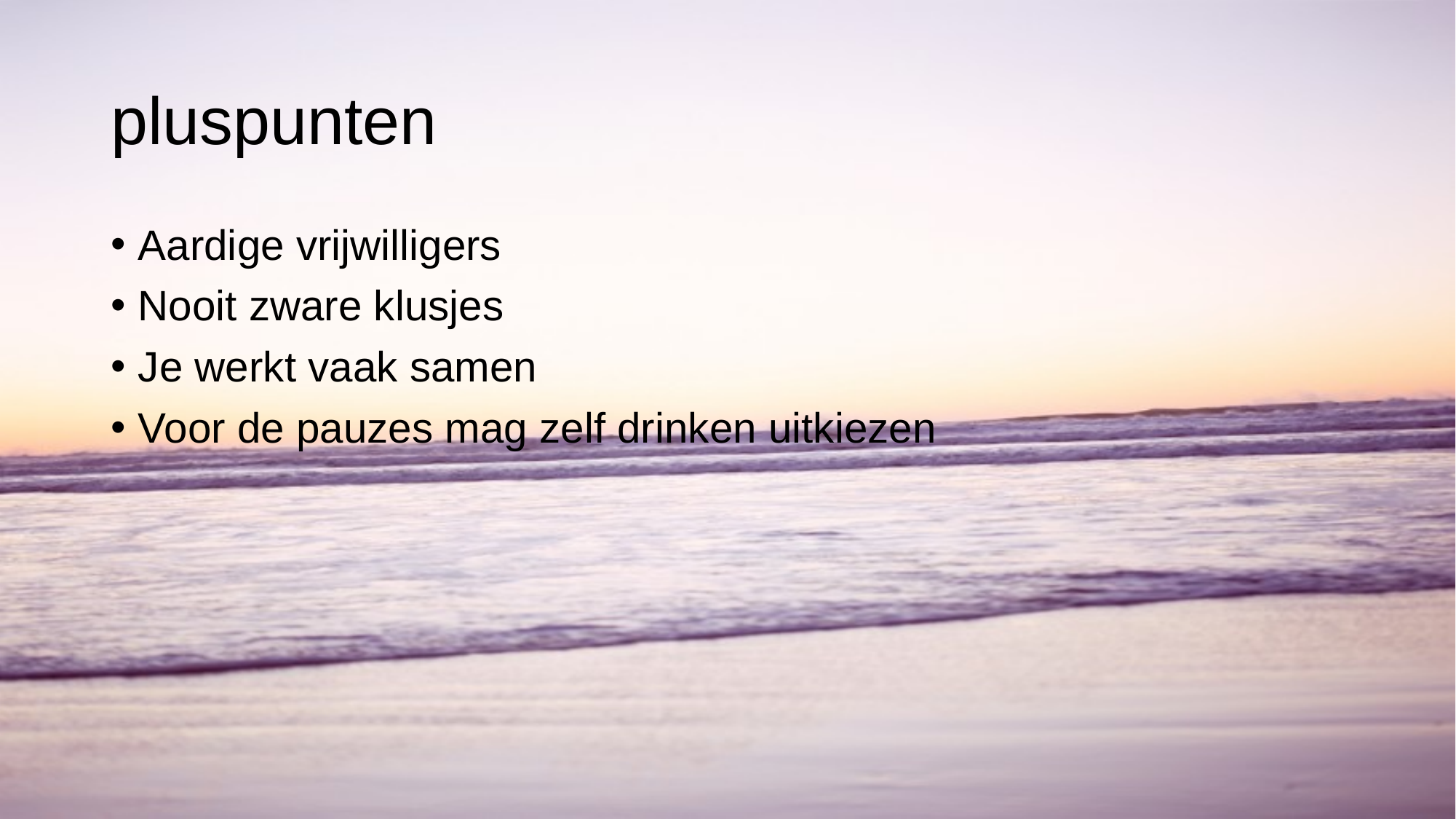

# pluspunten
Aardige vrijwilligers
Nooit zware klusjes
Je werkt vaak samen
Voor de pauzes mag zelf drinken uitkiezen